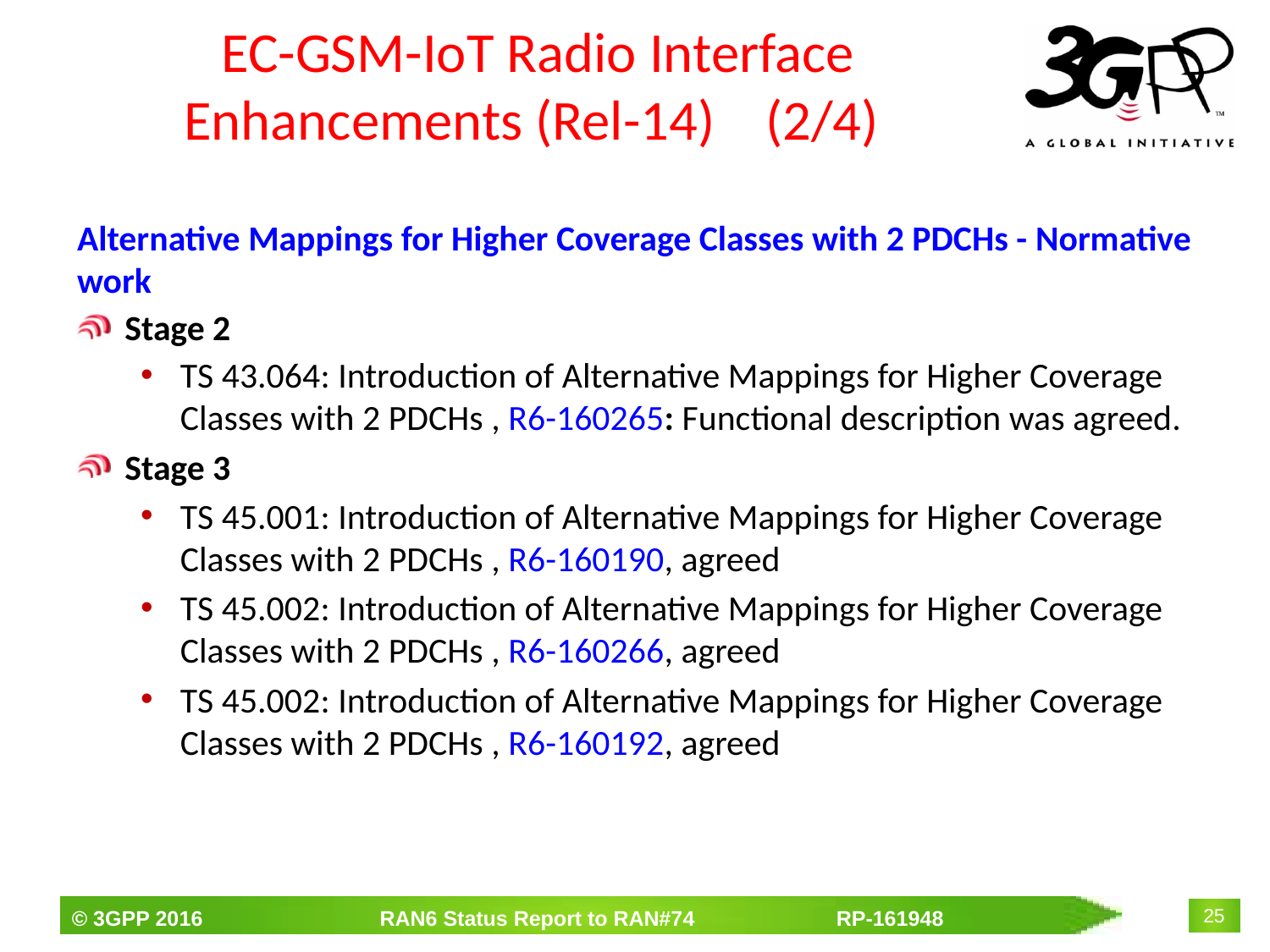

# EC-GSM-IoT Radio Interface Enhancements (Rel-14)    (2/4)
Alternative Mappings for Higher Coverage Classes with 2 PDCHs - Normative work
Stage 2
TS 43.064: Introduction of Alternative Mappings for Higher Coverage Classes with 2 PDCHs , R6-160265: Functional description was agreed.
Stage 3
TS 45.001: Introduction of Alternative Mappings for Higher Coverage Classes with 2 PDCHs , R6-160190, agreed
TS 45.002: Introduction of Alternative Mappings for Higher Coverage Classes with 2 PDCHs , R6-160266, agreed
TS 45.002: Introduction of Alternative Mappings for Higher Coverage Classes with 2 PDCHs , R6-160192, agreed